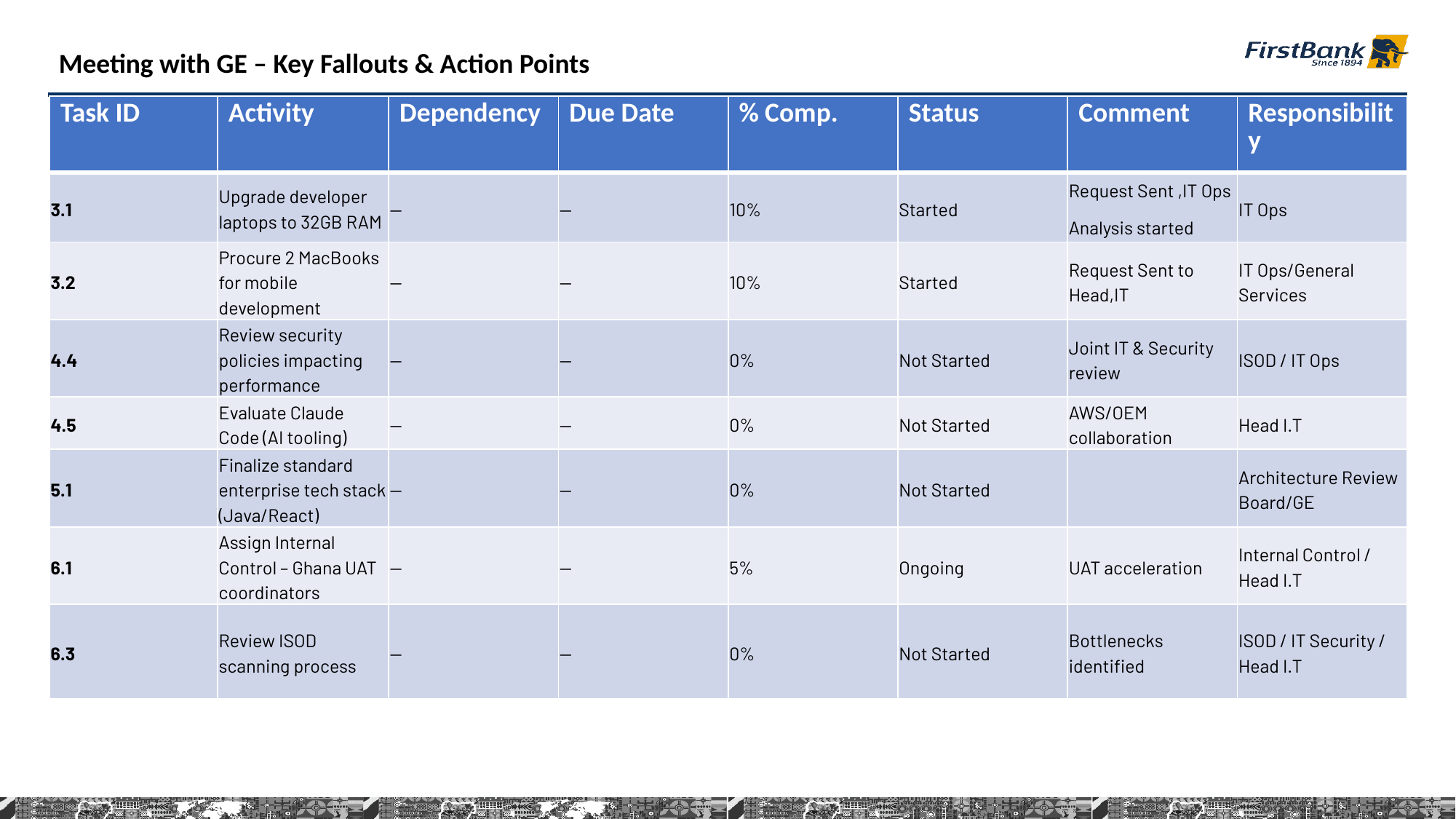

Meeting with GE – Key Fallouts & Action Points
| Task ID | Activity | Dependency | Due Date | % Comp. | Status | Comment | Responsibility |
| --- | --- | --- | --- | --- | --- | --- | --- |
| 3.1 | Upgrade developer laptops to 32GB RAM | — | — | 10% | Started | Request Sent ,IT Ops Analysis started | IT Ops |
| 3.2 | Procure 2 MacBooks for mobile development | — | — | 10% | Started | Request Sent to Head,IT | IT Ops/General Services |
| 4.4 | Review security policies impacting performance | — | — | 0% | Not Started | Joint IT & Security review | ISOD / IT Ops |
| 4.5 | Evaluate Claude Code (AI tooling) | — | — | 0% | Not Started | AWS/OEM collaboration | Head I.T |
| 5.1 | Finalize standard enterprise tech stack (Java/React) | — | — | 0% | Not Started |  | Architecture Review Board/GE |
| 6.1 | Assign Internal Control – Ghana UAT coordinators | — | — | 5% | Ongoing | UAT acceleration | Internal Control / Head I.T |
| 6.3 | Review ISOD scanning process | — | — | 0% | Not Started | Bottlenecks identified | ISOD / IT Security / Head I.T |